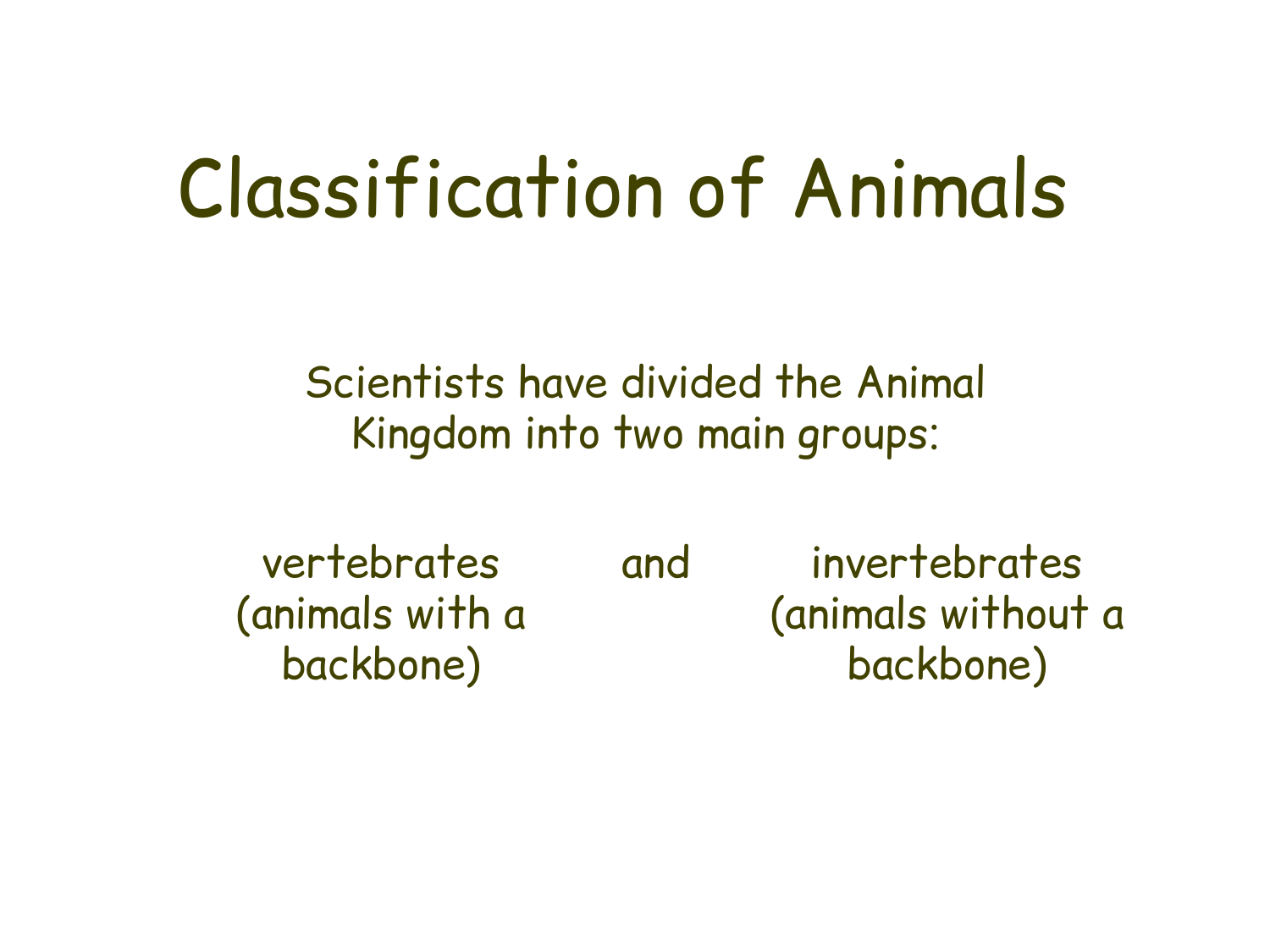

# Classification of Animals
Scientists have divided the Animal Kingdom into two main groups:
vertebrates (animals with a backbone)
and
invertebrates (animals without a backbone)